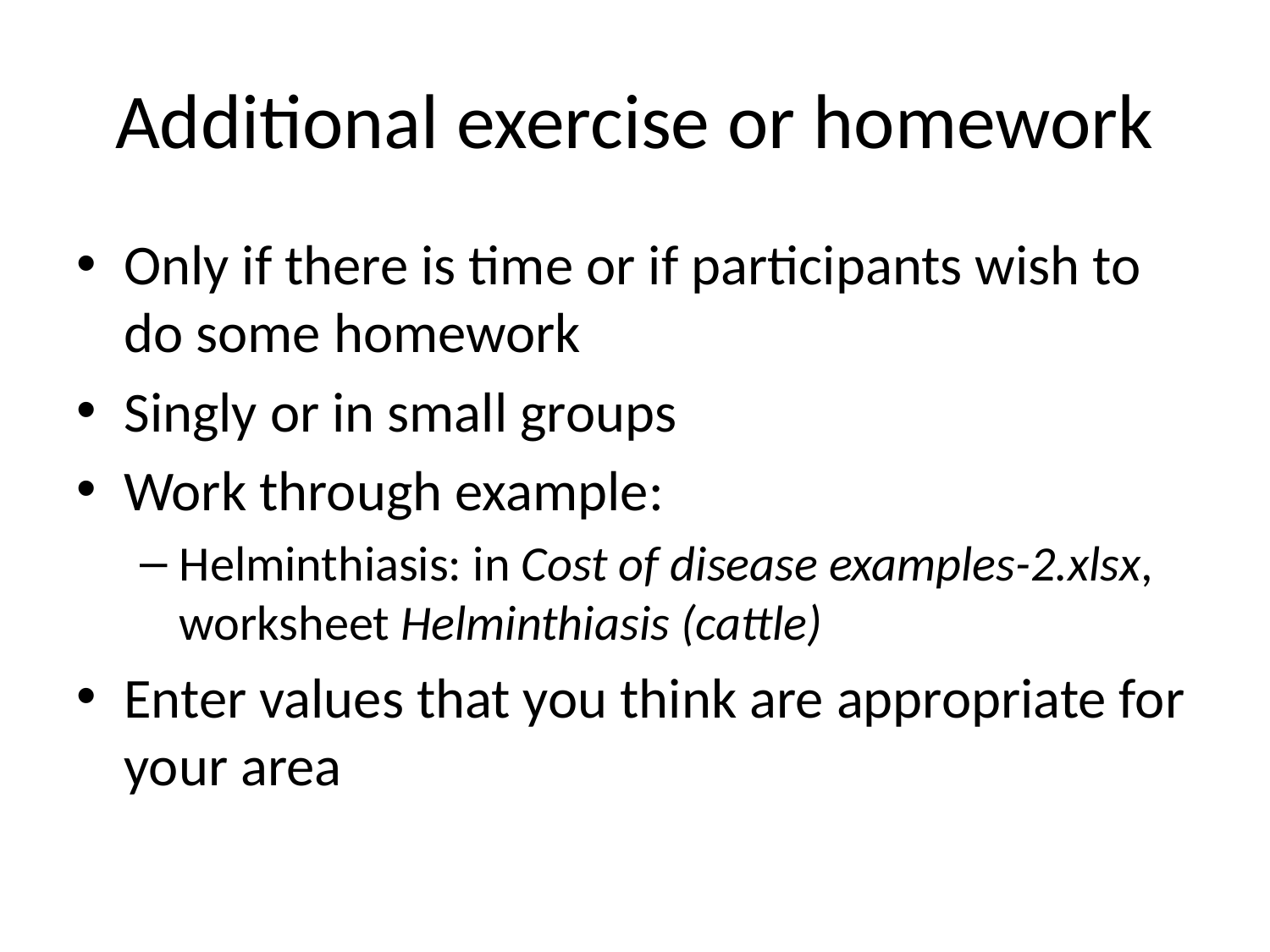

# Additional exercise or homework
Only if there is time or if participants wish to do some homework
Singly or in small groups
Work through example:
Helminthiasis: in Cost of disease examples-2.xlsx, worksheet Helminthiasis (cattle)
Enter values that you think are appropriate for your area